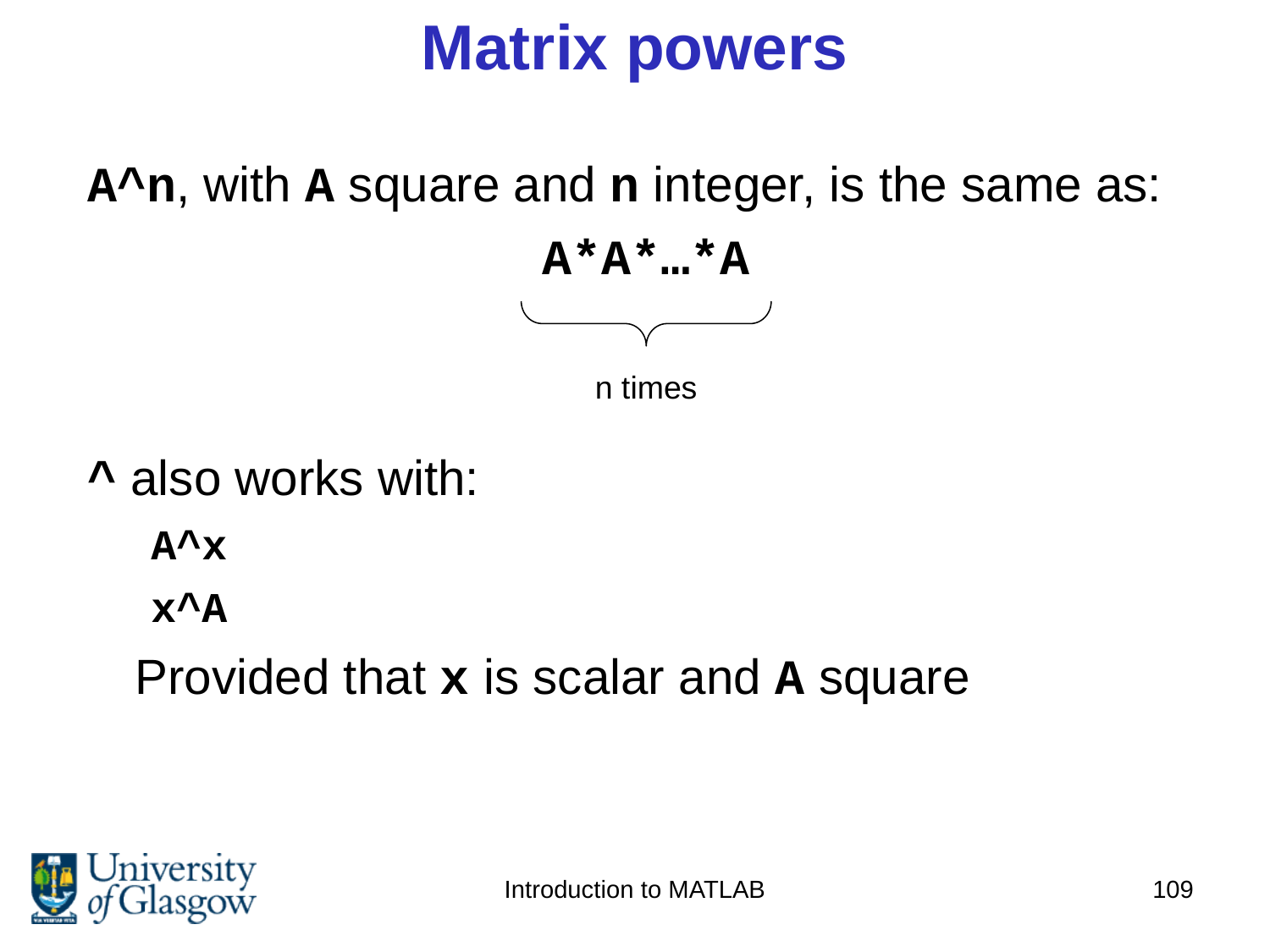

# Matrix powers
A^n, with A square and n integer, is the same as:
A*A*…*A

^ also works with:
A^x
x^A
	Provided that x is scalar and A square

n times
Introduction to MATLAB
109